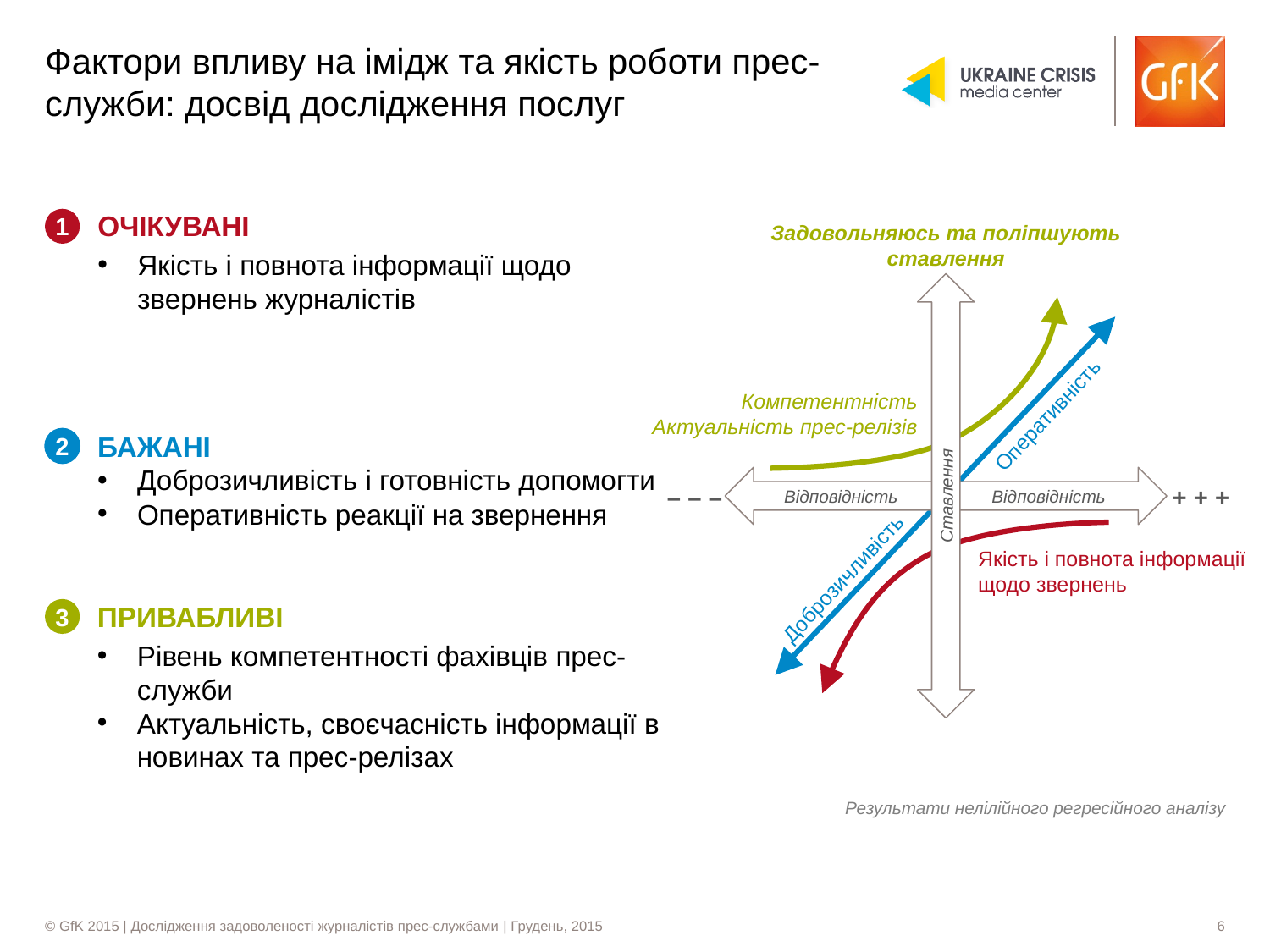

# Фактори впливу на імідж та якість роботи прес-служби: досвід дослідження послуг
ОЧІКУВАНІ
Якість і повнота інформації щодо звернень журналістів
1
Задовольняюсь та поліпшують ставлення
Ставлення
Відповідність
Відповідність

Оперативність
Компетентність
Актуальність прес-релізів
БАЖАНІ
Доброзичливість і готовність допомогти
Оперативність реакції на звернення
2
+ + +
– – –

Якість і повнота інформації
щодо звернень
Доброзичливість
ПРИВАБЛИВІ
Рівень компетентності фахівців прес-служби
Актуальність, своєчасність інформації в новинах та прес-релізах
3
Результати нелілійного регресійного аналізу